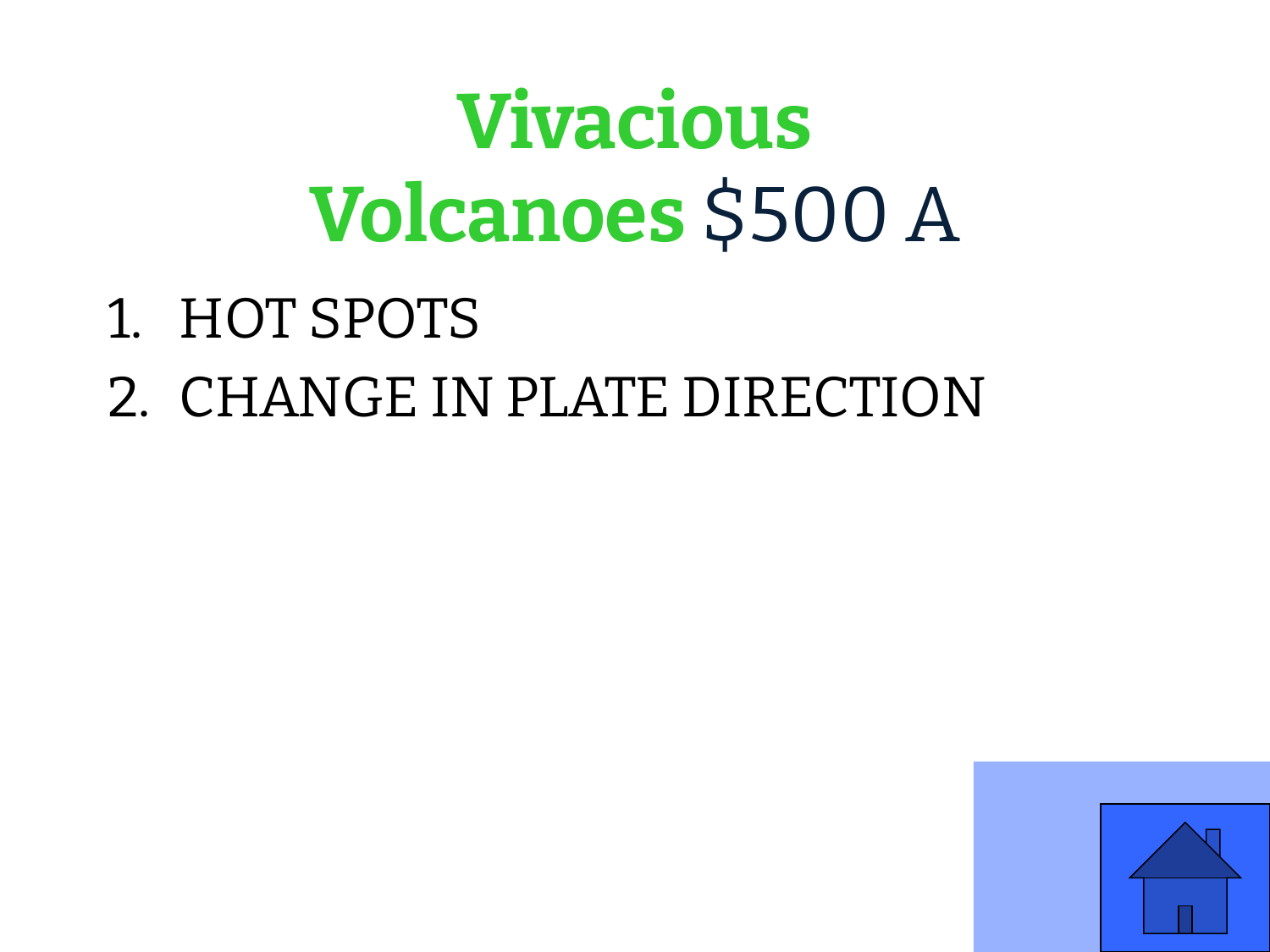

# Vivacious Volcanoes $500 A
HOT SPOTS
CHANGE IN PLATE DIRECTION